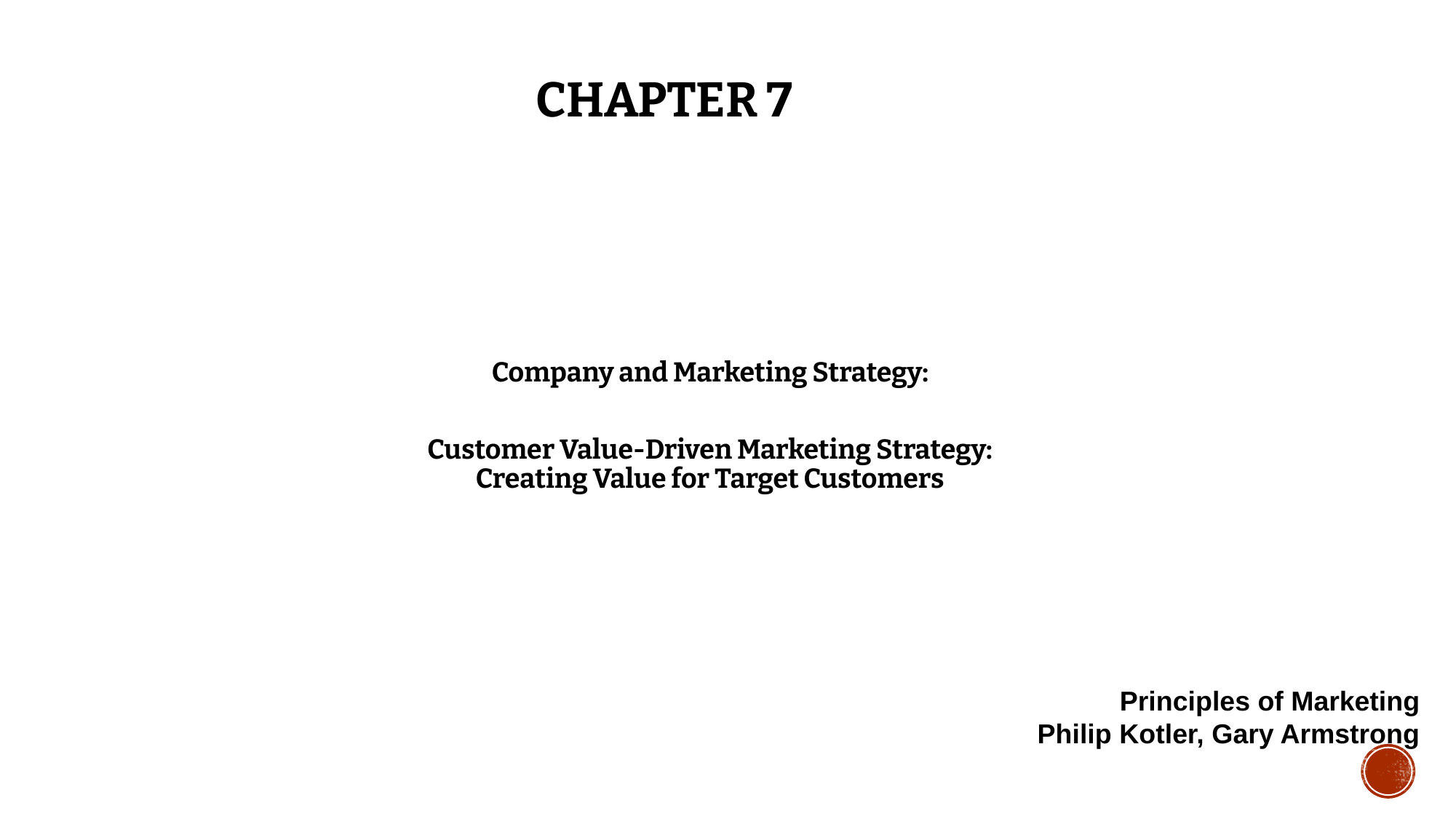

# Chapter 7
Company and Marketing Strategy:
Customer Value-Driven Marketing Strategy:
Creating Value for Target Customers
Principles of Marketing
Philip Kotler, Gary Armstrong